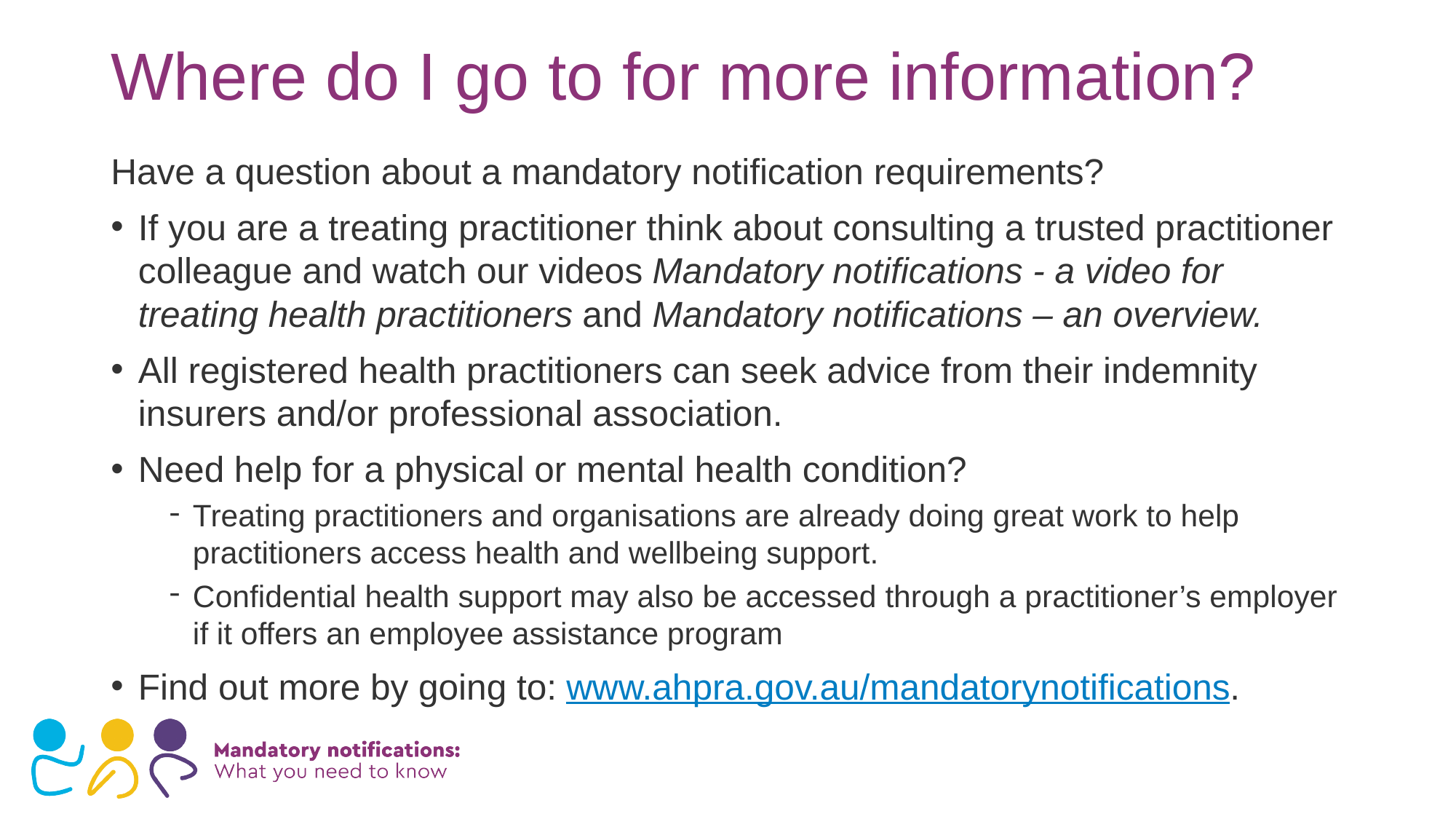

# Where do I go to for more information?
Have a question about a mandatory notification requirements?
If you are a treating practitioner think about consulting a trusted practitioner colleague and watch our videos Mandatory notifications - a video for treating health practitioners and Mandatory notifications – an overview.
All registered health practitioners can seek advice from their indemnity insurers and/or professional association.
Need help for a physical or mental health condition?
Treating practitioners and organisations are already doing great work to help practitioners access health and wellbeing support.
Confidential health support may also be accessed through a practitioner’s employer if it offers an employee assistance program
Find out more by going to: www.ahpra.gov.au/mandatorynotifications.